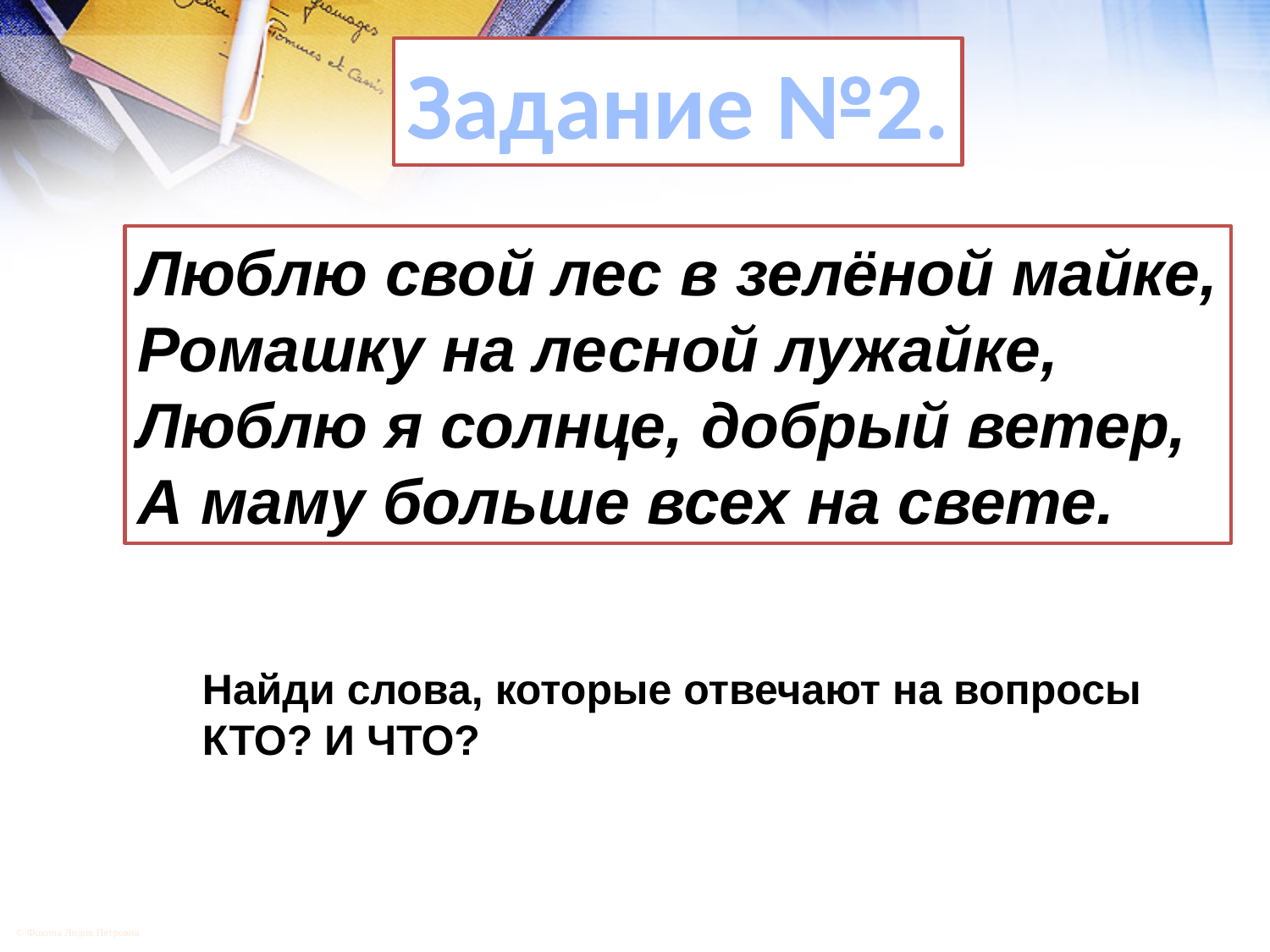

Задание №2.
Люблю свой лес в зелёной майке,
Ромашку на лесной лужайке,
Люблю я солнце, добрый ветер,
А маму больше всех на свете.
Найди слова, которые отвечают на вопросы
КТО? И ЧТО?